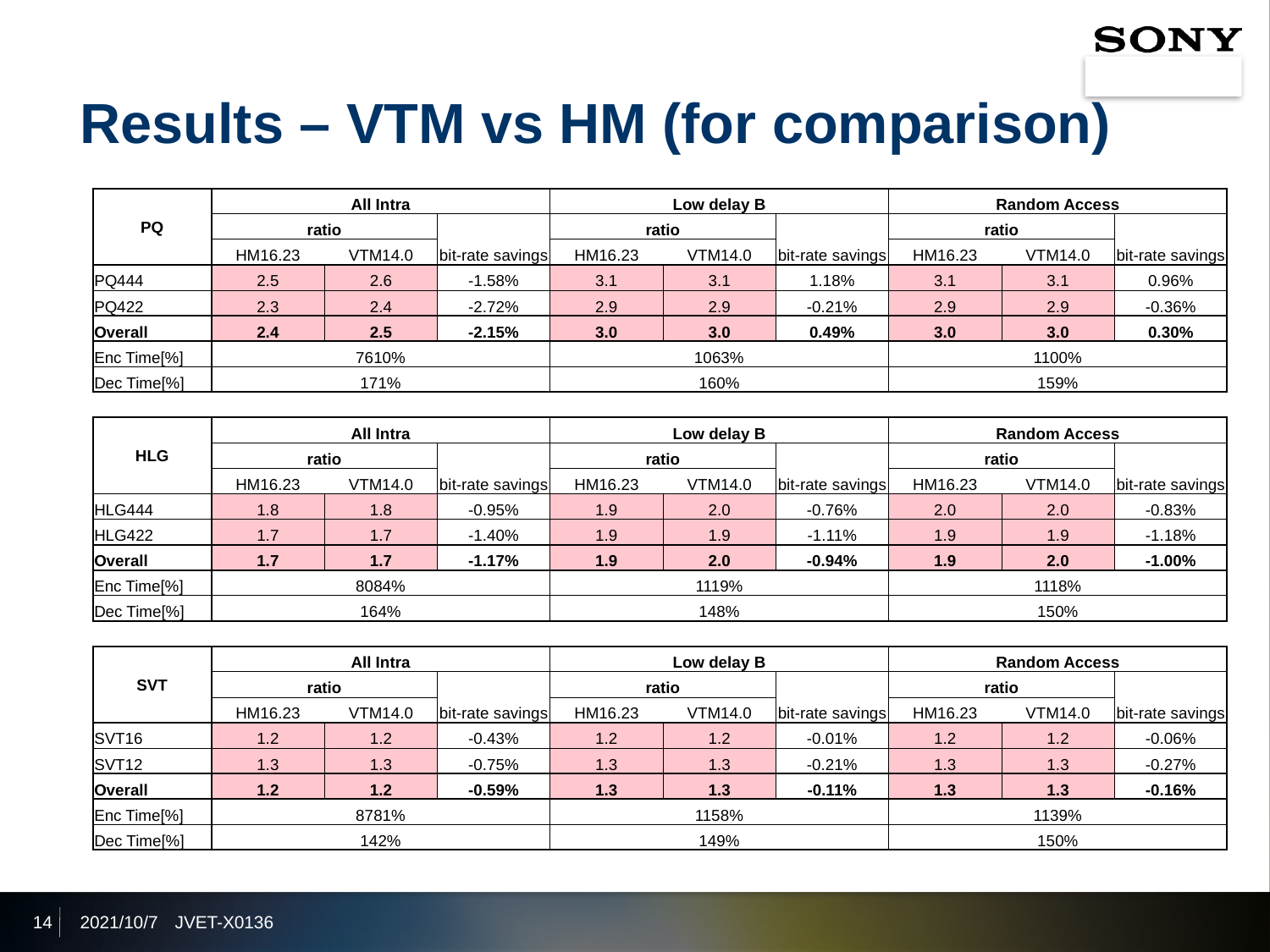

# Results – VTM vs HM (for comparison)
| PQ | All Intra |  |  | Low delay B |  |  | Random Access |  |  |
| --- | --- | --- | --- | --- | --- | --- | --- | --- | --- |
|  | ratio |  | bit-rate savings | ratio |  | bit-rate savings | ratio |  | bit-rate savings |
|  | HM16.23 | VTM14.0 |  | HM16.23 | VTM14.0 |  | HM16.23 | VTM14.0 |  |
| PQ444 | 2.5 | 2.6 | -1.58% | 3.1 | 3.1 | 1.18% | 3.1 | 3.1 | 0.96% |
| PQ422 | 2.3 | 2.4 | -2.72% | 2.9 | 2.9 | -0.21% | 2.9 | 2.9 | -0.36% |
| Overall | 2.4 | 2.5 | -2.15% | 3.0 | 3.0 | 0.49% | 3.0 | 3.0 | 0.30% |
| Enc Time[%] | 7610% |  |  | 1063% |  |  | 1100% |  |  |
| Dec Time[%] | 171% |  |  | 160% |  |  | 159% |  |  |
|  |  |  |  |  |  |  |  |  |  |
| HLG | All Intra |  |  | Low delay B |  |  | Random Access |  |  |
|  | ratio |  | bit-rate savings | ratio |  | bit-rate savings | ratio |  | bit-rate savings |
|  | HM16.23 | VTM14.0 |  | HM16.23 | VTM14.0 |  | HM16.23 | VTM14.0 |  |
| HLG444 | 1.8 | 1.8 | -0.95% | 1.9 | 2.0 | -0.76% | 2.0 | 2.0 | -0.83% |
| HLG422 | 1.7 | 1.7 | -1.40% | 1.9 | 1.9 | -1.11% | 1.9 | 1.9 | -1.18% |
| Overall | 1.7 | 1.7 | -1.17% | 1.9 | 2.0 | -0.94% | 1.9 | 2.0 | -1.00% |
| Enc Time[%] | 8084% |  |  | 1119% |  |  | 1118% |  |  |
| Dec Time[%] | 164% |  |  | 148% |  |  | 150% |  |  |
|  |  |  |  |  |  |  |  |  |  |
| SVT | All Intra |  |  | Low delay B |  |  | Random Access |  |  |
|  | ratio |  | bit-rate savings | ratio |  | bit-rate savings | ratio |  | bit-rate savings |
|  | HM16.23 | VTM14.0 |  | HM16.23 | VTM14.0 |  | HM16.23 | VTM14.0 |  |
| SVT16 | 1.2 | 1.2 | -0.43% | 1.2 | 1.2 | -0.01% | 1.2 | 1.2 | -0.06% |
| SVT12 | 1.3 | 1.3 | -0.75% | 1.3 | 1.3 | -0.21% | 1.3 | 1.3 | -0.27% |
| Overall | 1.2 | 1.2 | -0.59% | 1.3 | 1.3 | -0.11% | 1.3 | 1.3 | -0.16% |
| Enc Time[%] | 8781% |  |  | 1158% |  |  | 1139% |  |  |
| Dec Time[%] | 142% |  |  | 149% |  |  | 150% |  |  |
14
2021/10/7
JVET-X0136